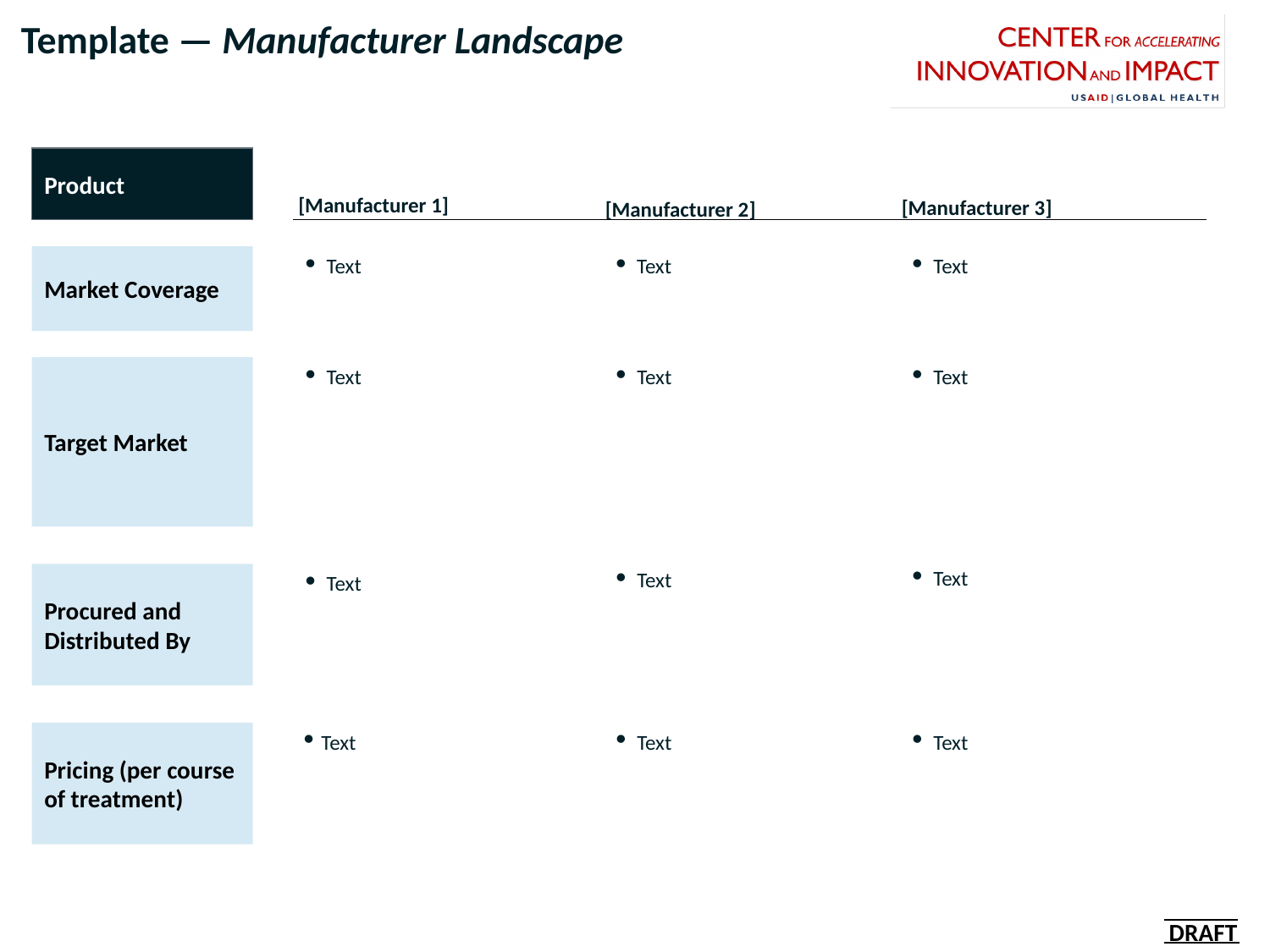

# Template — Manufacturer Landscape
Product
[Manufacturer 1]
[Manufacturer 3]
[Manufacturer 2]
Text
Text
Market Coverage
Text
Text
Text
Target Market
Text
Text
Text
Procured and  Distributed By
Text
Text
Text
Pricing (per course of treatment)
Text